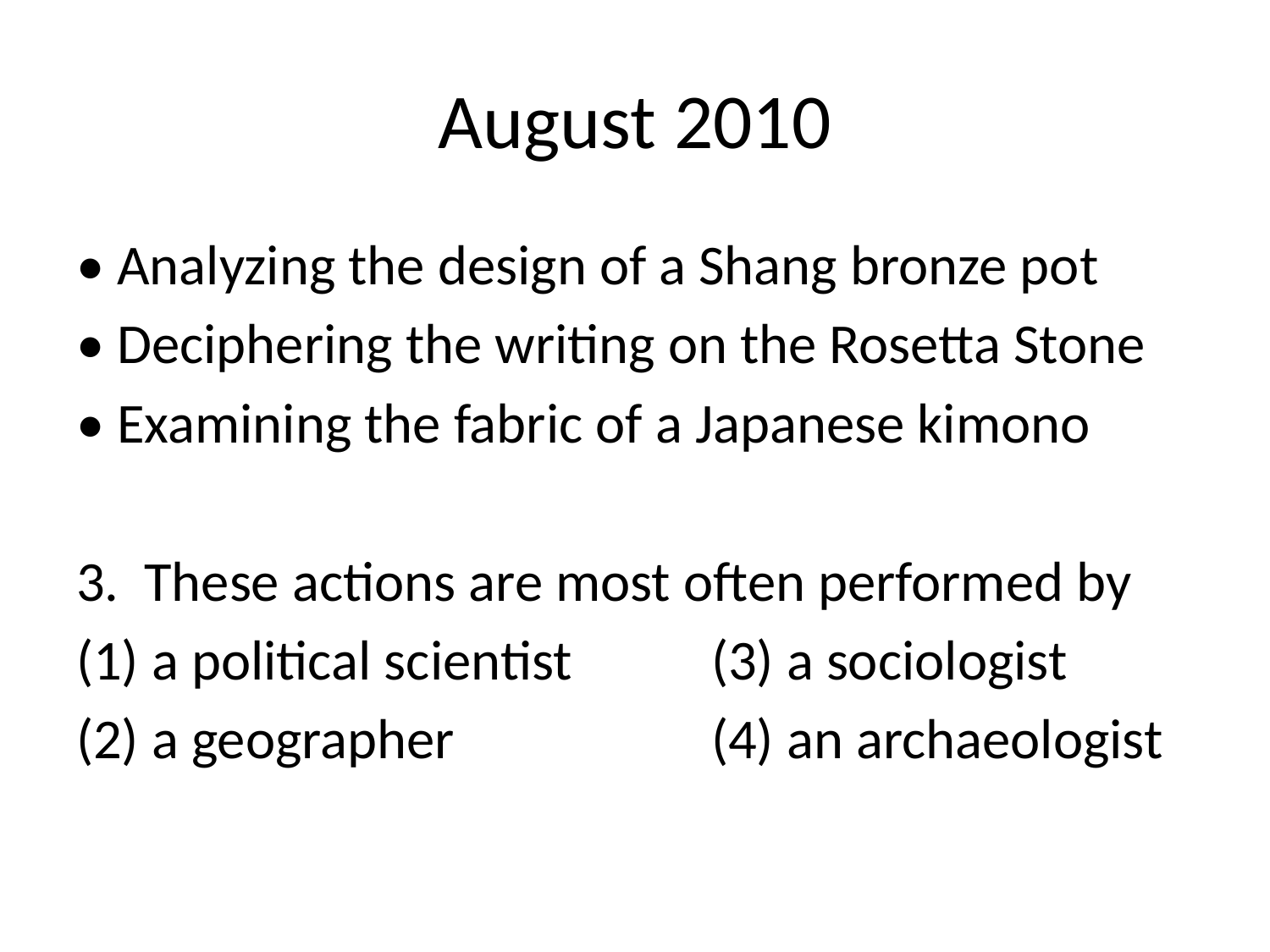

# August 2010
• Analyzing the design of a Shang bronze pot
• Deciphering the writing on the Rosetta Stone
• Examining the fabric of a Japanese kimono

3.  These actions are most often performed by
(1) a political scientist 	(3) a sociologist
(2) a geographer 		(4) an archaeologist